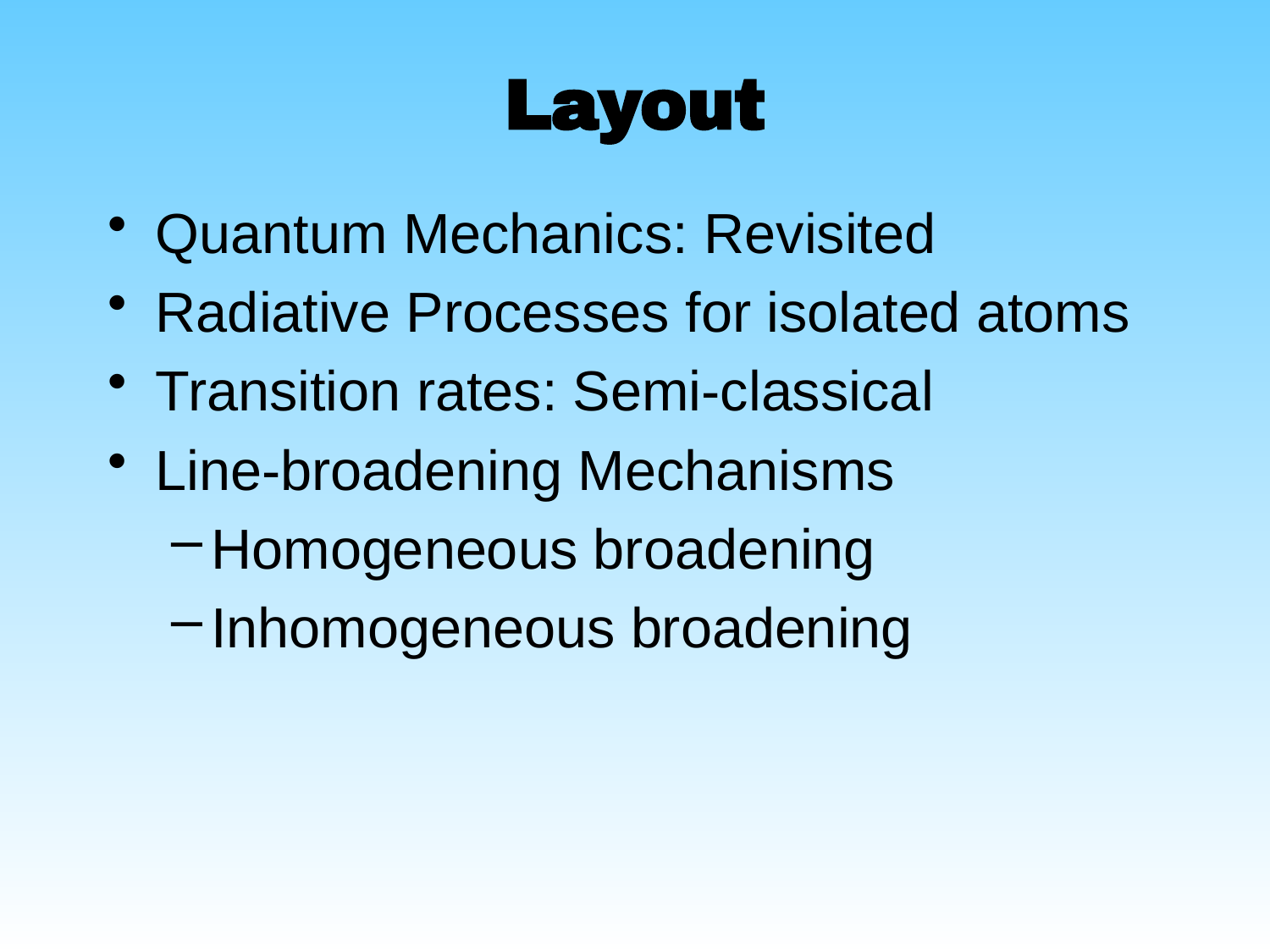

Layout
Quantum Mechanics: Revisited
Radiative Processes for isolated atoms
Transition rates: Semi-classical
Line-broadening Mechanisms
Homogeneous broadening
Inhomogeneous broadening